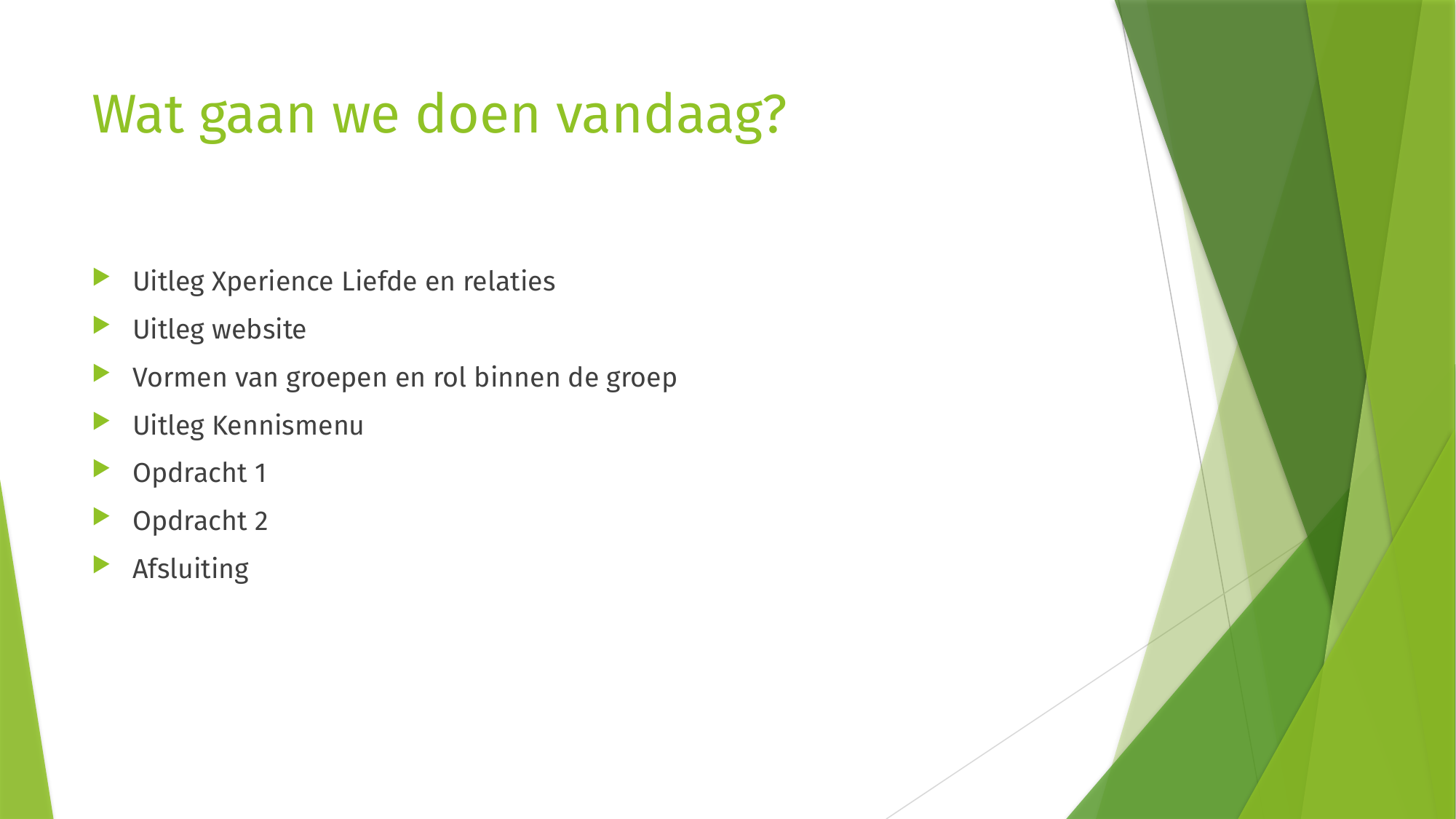

# Wat gaan we doen vandaag?
Uitleg Xperience Liefde en relaties
Uitleg website
Vormen van groepen en rol binnen de groep
Uitleg Kennismenu
Opdracht 1
Opdracht 2
Afsluiting